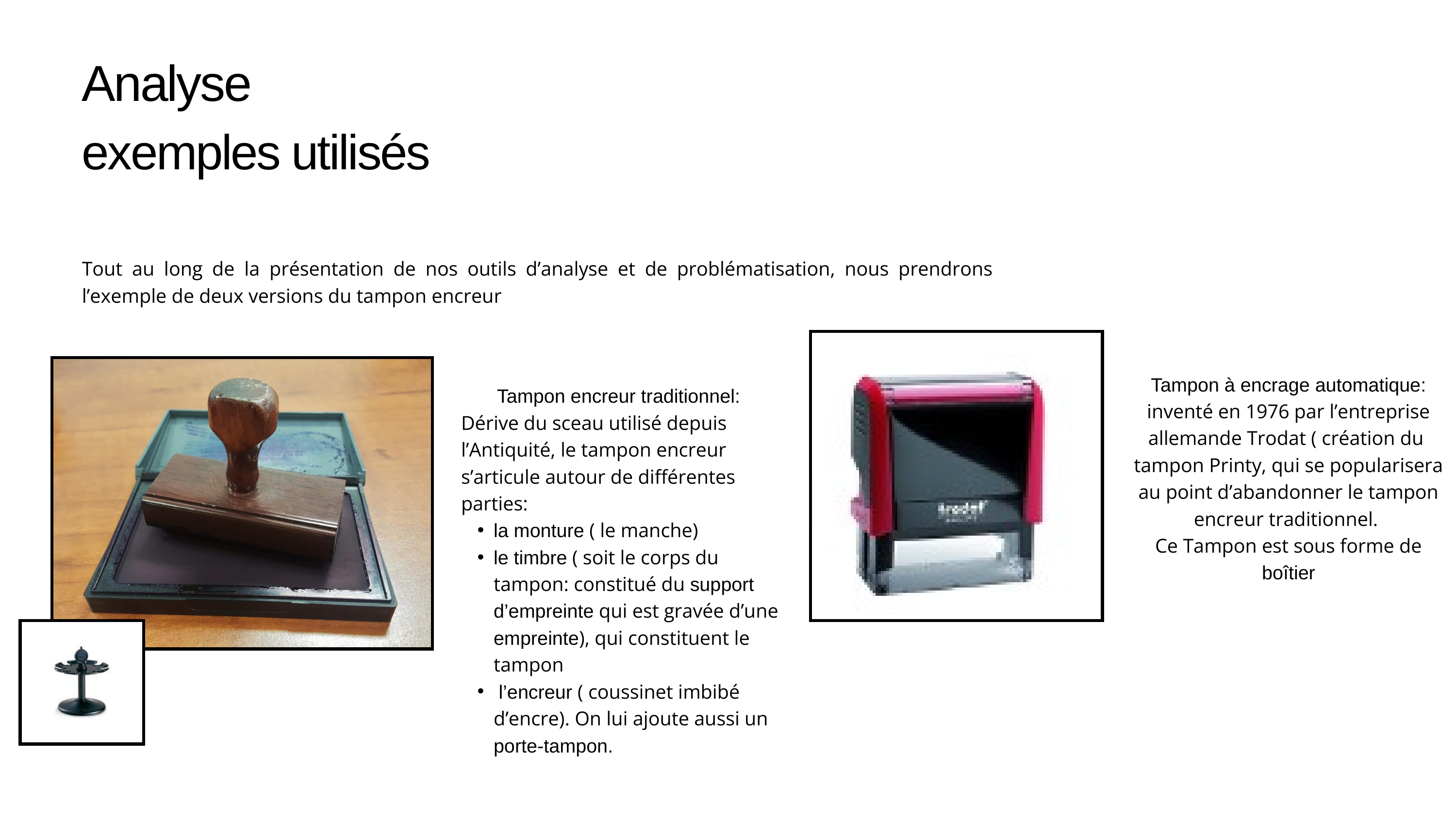

Analyse
exemples utilisés
Tout au long de la présentation de nos outils d’analyse et de problématisation, nous prendrons l’exemple de deux versions du tampon encreur

Tampon à encrage automatique: inventé en 1976 par l’entreprise allemande Trodat ( création du  tampon Printy, qui se popularisera au point d’abandonner le tampon encreur traditionnel.
Ce Tampon est sous forme de boîtier
Tampon encreur traditionnel:
Dérive du sceau utilisé depuis l’Antiquité, le tampon encreur s’articule autour de différentes parties:
la monture ( le manche)
le timbre ( soit le corps du tampon: constitué du support d’empreinte qui est gravée d’une empreinte), qui constituent le tampon
 l’encreur ( coussinet imbibé d’encre). On lui ajoute aussi un porte-tampon.